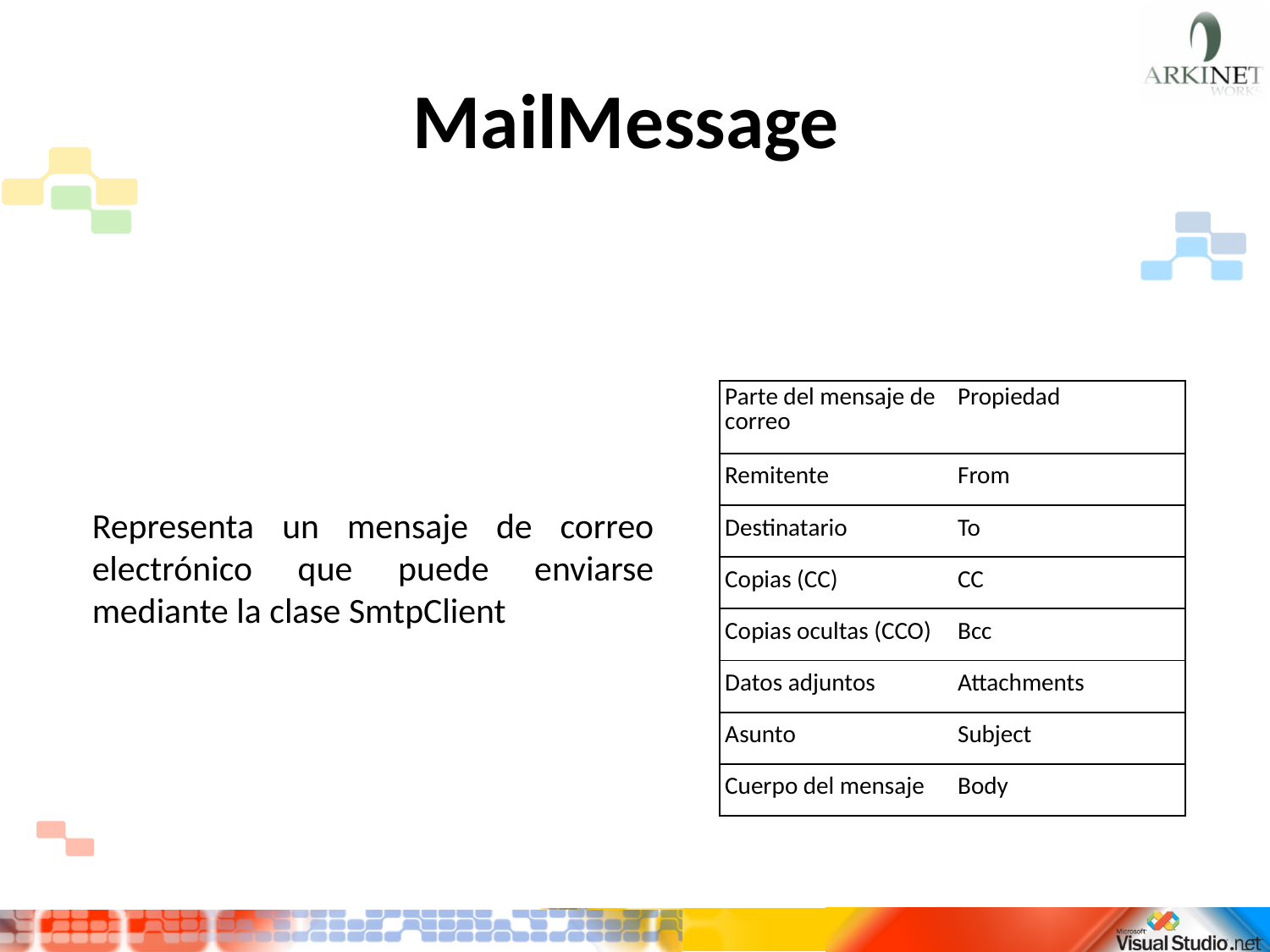

# MailMessage
| Parte del mensaje de correo | Propiedad |
| --- | --- |
| Remitente | From |
| Destinatario | To |
| Copias (CC) | CC |
| Copias ocultas (CCO) | Bcc |
| Datos adjuntos | Attachments |
| Asunto | Subject |
| Cuerpo del mensaje | Body |
	Representa un mensaje de correo electrónico que puede enviarse mediante la clase SmtpClient